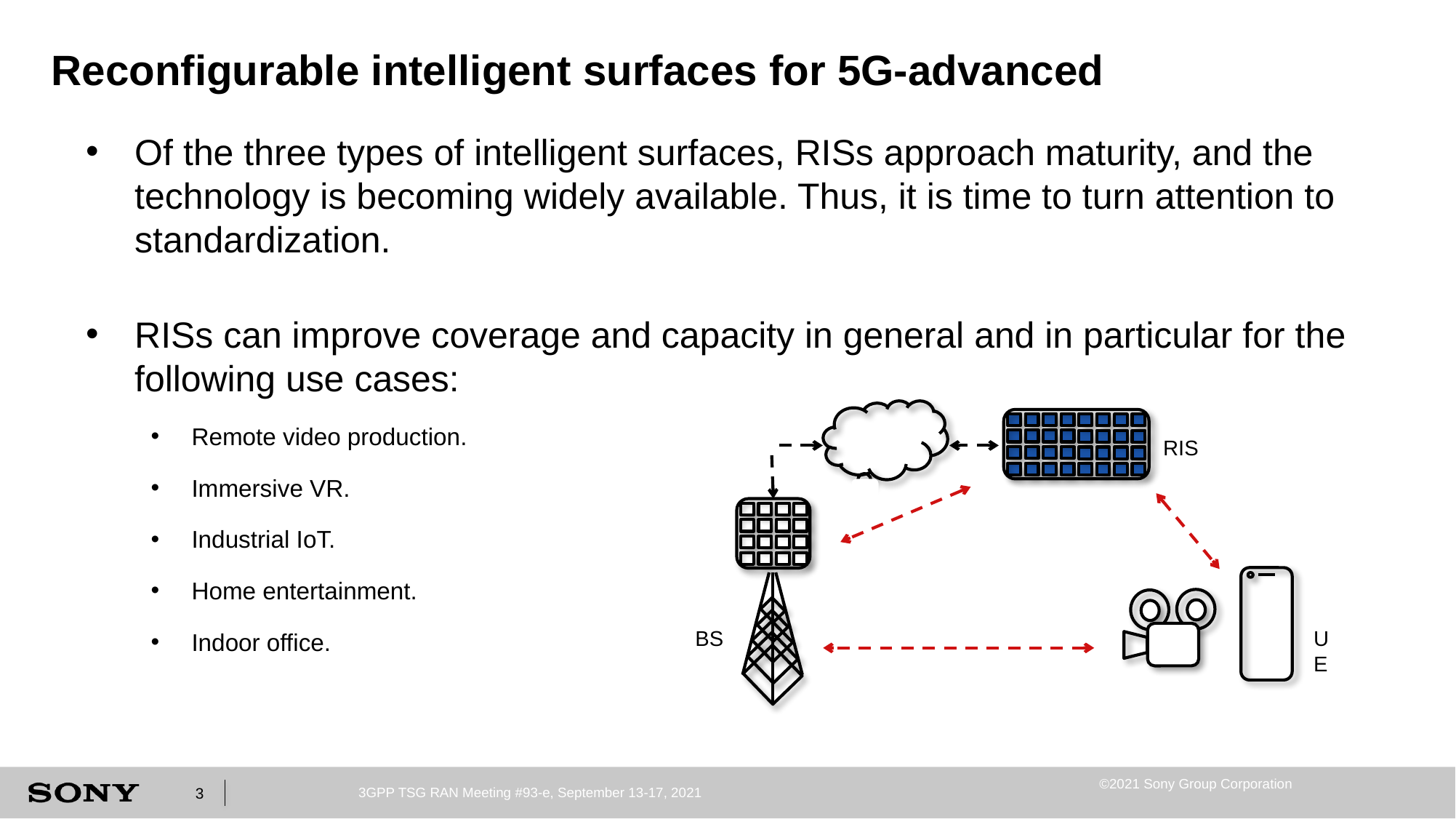

# Reconfigurable intelligent surfaces for 5G-advanced
Of the three types of intelligent surfaces, RISs approach maturity, and the technology is becoming widely available. Thus, it is time to turn attention to standardization.

RISs can improve coverage and capacity in general and in particular for the following use cases:
Remote video production.
Immersive VR.
Industrial IoT.
Home entertainment.
Indoor office.

RIS

BS
UE